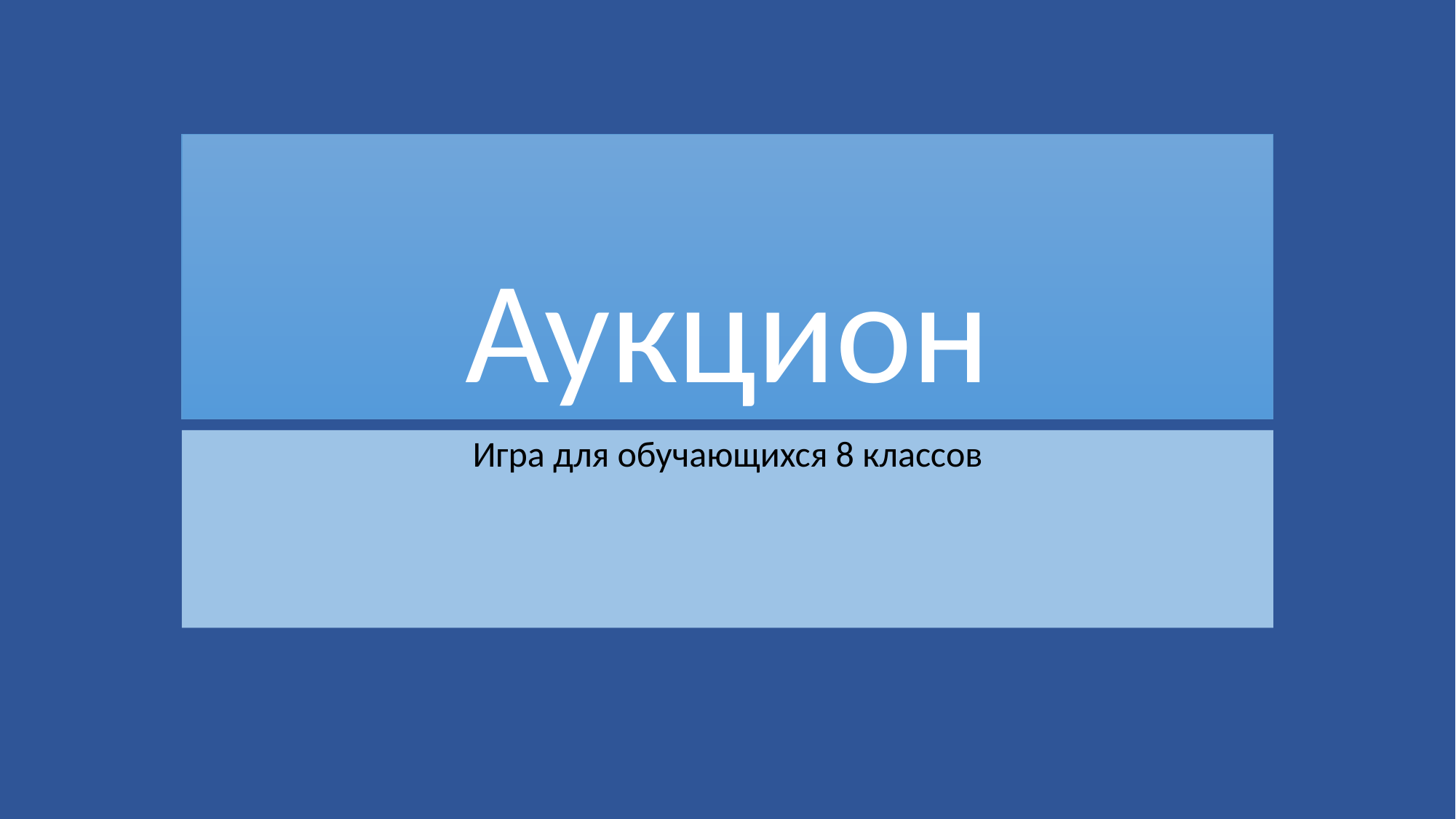

# Аукцион
Игра для обучающихся 8 классов